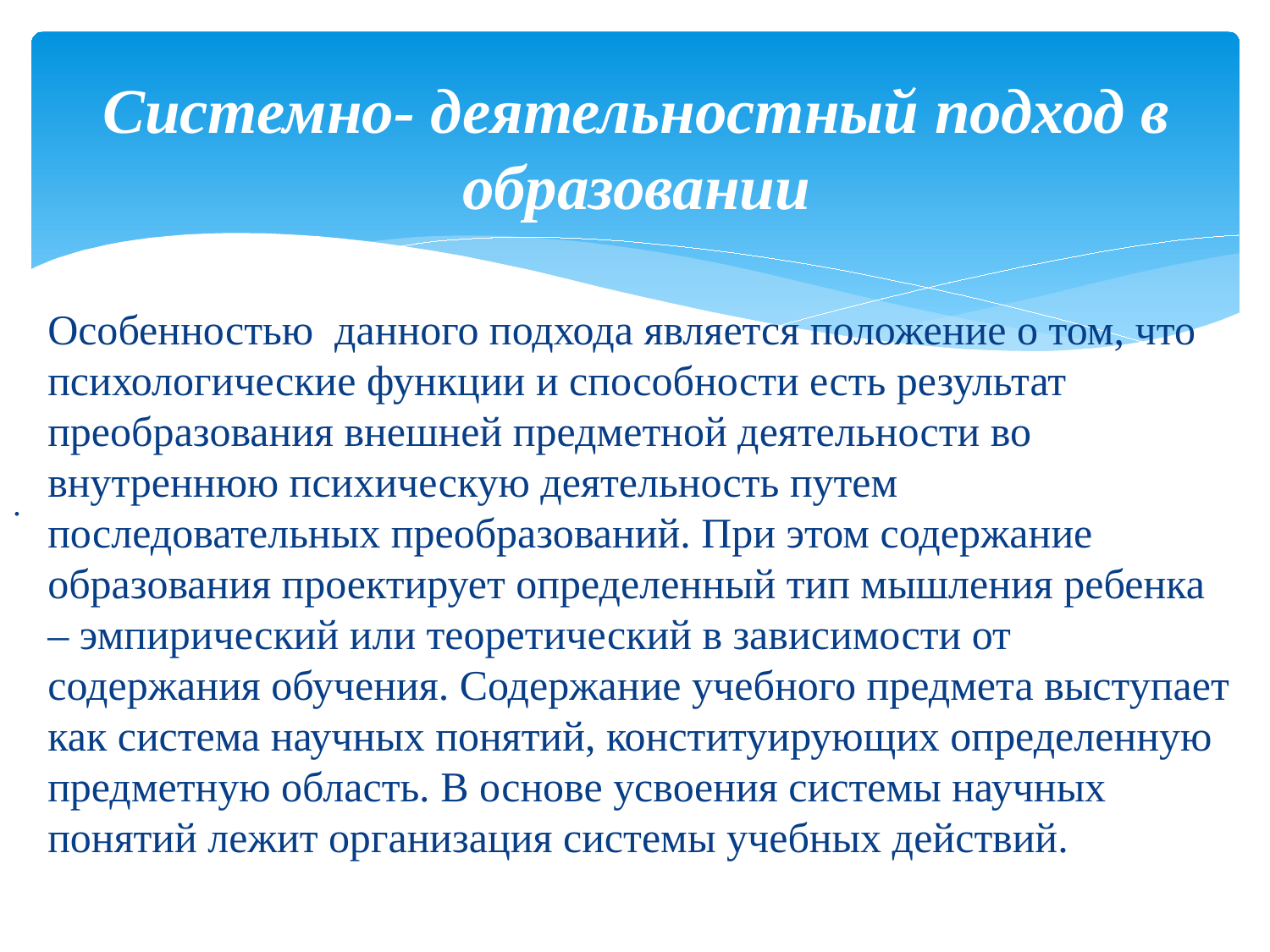

# Системно- деятельностный подход в образовании
Особенностью  данного подхода является положение о том, что психологические функции и способности есть результат преобразования внешней предметной деятельности во внутреннюю психическую деятельность путем последовательных преобразований. При этом содержание образования проектирует определенный тип мышления ребенка – эмпирический или теоретический в зависимости от содержания обучения. Содержание учебного предмета выступает как система научных понятий, конституирующих определенную предметную область. В основе усвоения системы научных понятий лежит организация системы учебных действий.
.